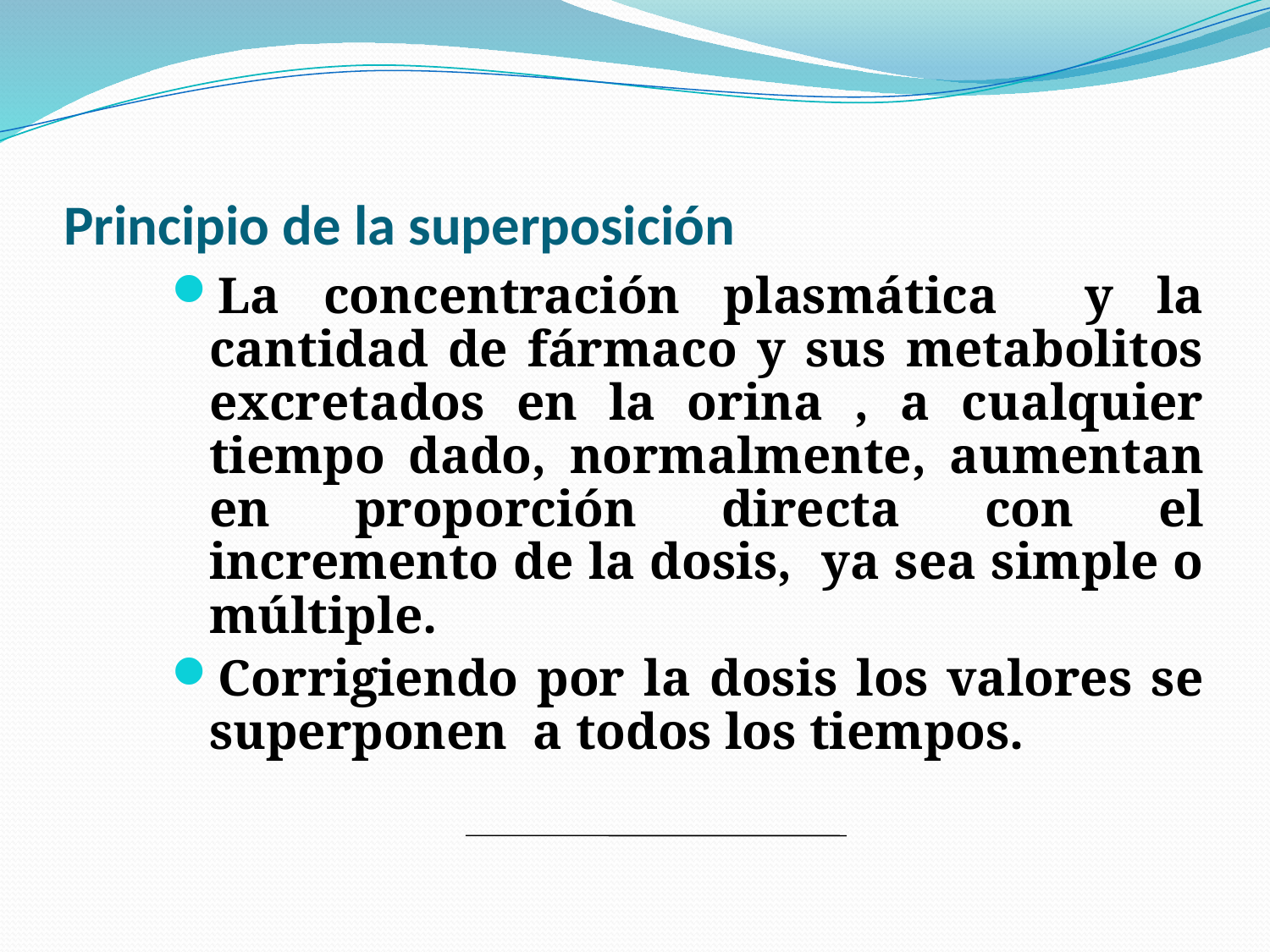

# Principio de la superposición
La concentración plasmática  y la cantidad de fármaco y sus metabolitos excretados en la orina , a cualquier tiempo dado, normalmente, aumentan en proporción directa con el incremento de la dosis,  ya sea simple o múltiple.
Corrigiendo por la dosis los valores se superponen  a todos los tiempos.